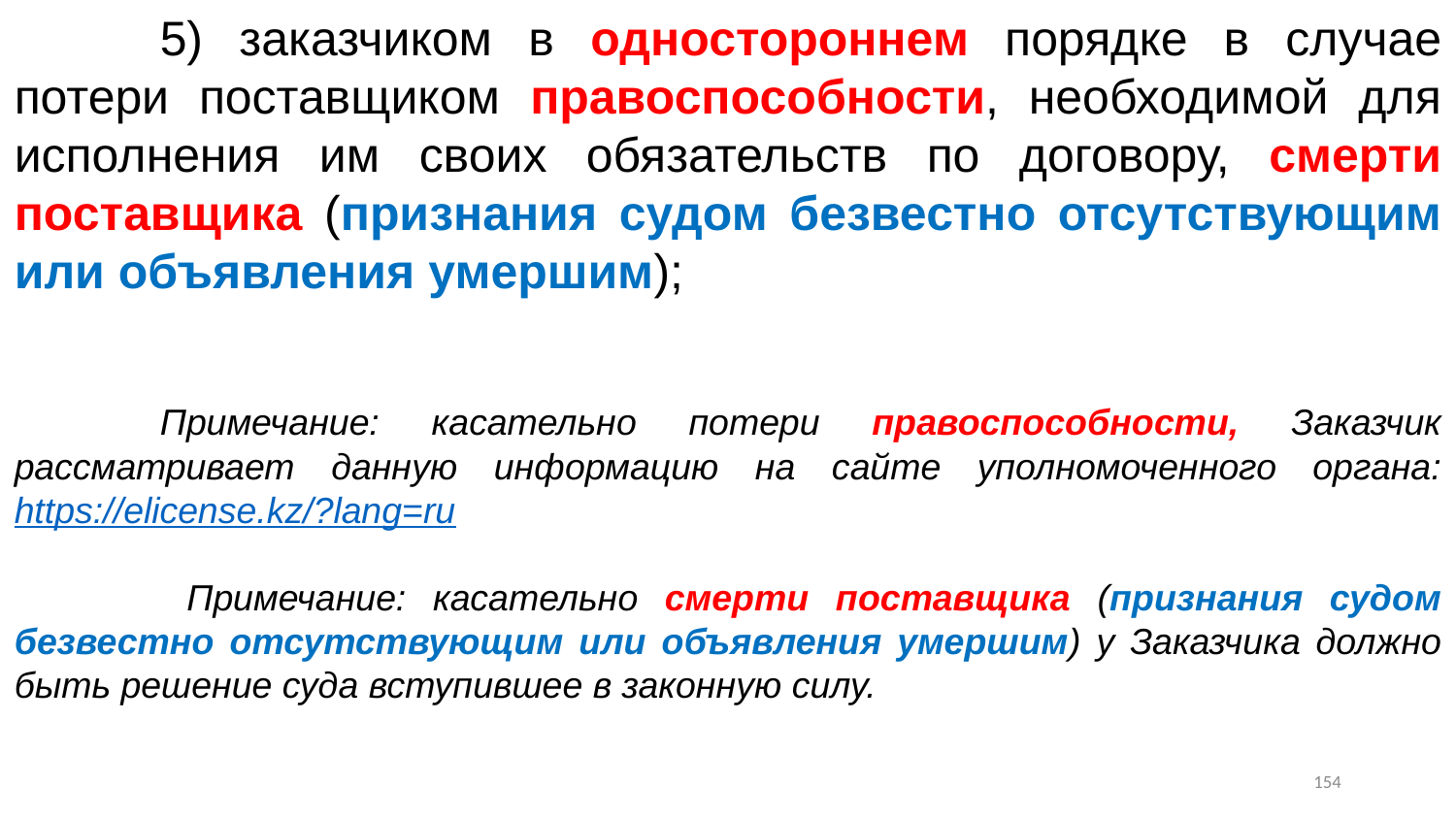

5) заказчиком в одностороннем порядке в случае потери поставщиком правоспособности, необходимой для исполнения им своих обязательств по договору, смерти поставщика (признания судом безвестно отсутствующим или объявления умершим);

	Примечание: касательно потери правоспособности, Заказчик рассматривает данную информацию на сайте уполномоченного органа: https://elicense.kz/?lang=ru

	 Примечание: касательно смерти поставщика (признания судом безвестно отсутствующим или объявления умершим) у Заказчика должно быть решение суда вступившее в законную силу.

154